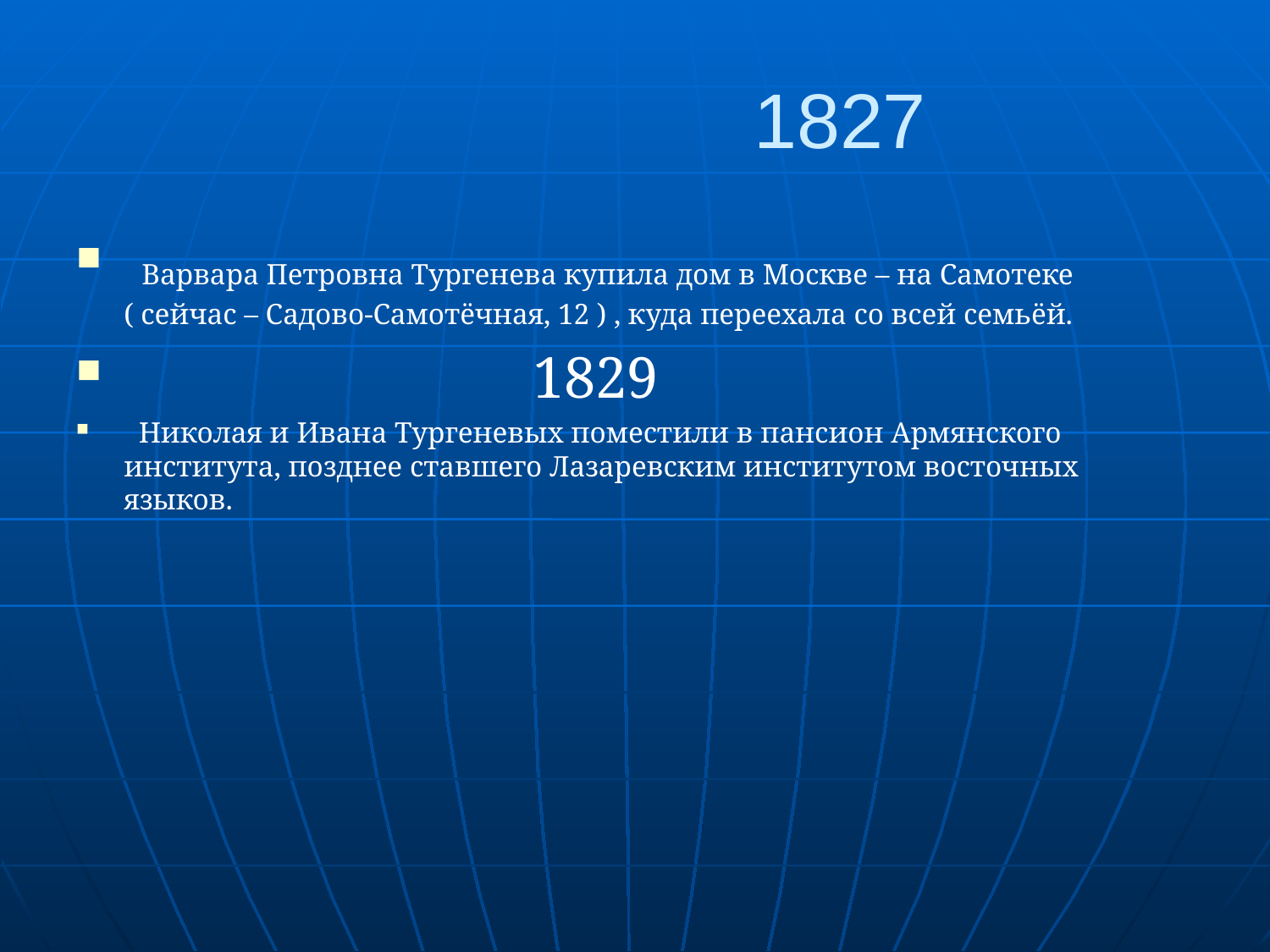

# 1827
 Варвара Петровна Тургенева купила дом в Москве – на Самотеке ( сейчас – Садово-Самотёчная, 12 ) , куда переехала со всей семьёй.
                            1829
  Николая и Ивана Тургеневых поместили в пансион Армянского института, позднее ставшего Лазаревским институтом восточных языков.